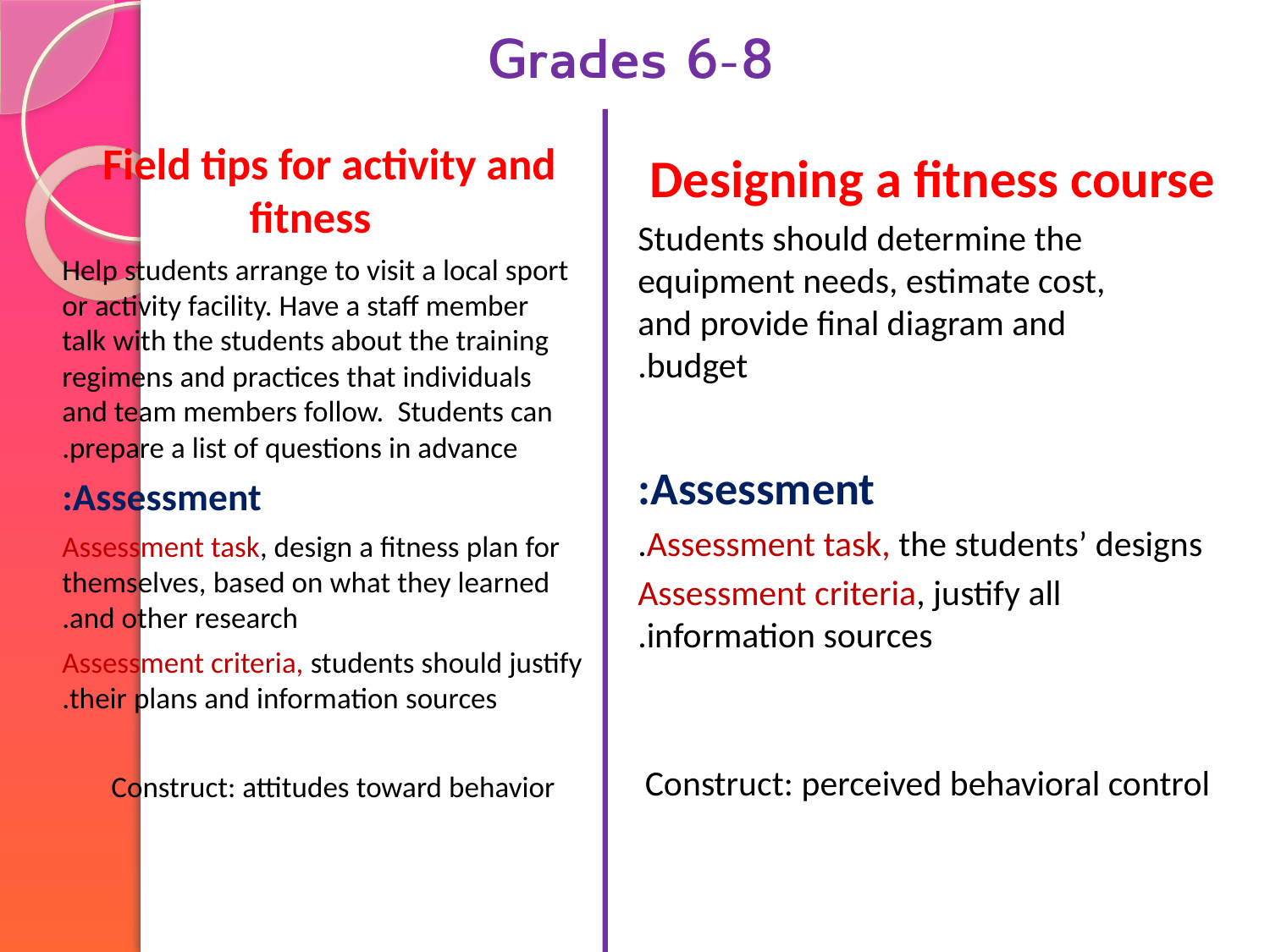

# Grades 6-8
Field tips for activity and fitness
Help students arrange to visit a local sport or activity facility. Have a staff member talk with the students about the training regimens and practices that individuals and team members follow.  Students can prepare a list of questions in advance.
Assessment:
Assessment task, design a fitness plan for themselves, based on what they learned and other research.
Assessment criteria, students should justify their plans and information sources.

Construct: attitudes toward behavior

Designing a fitness course
Students should determine the equipment needs, estimate cost, and provide final diagram and budget.

Assessment:
Assessment task, the students’ designs.
Assessment criteria, justify all information sources.

Construct: perceived behavioral control